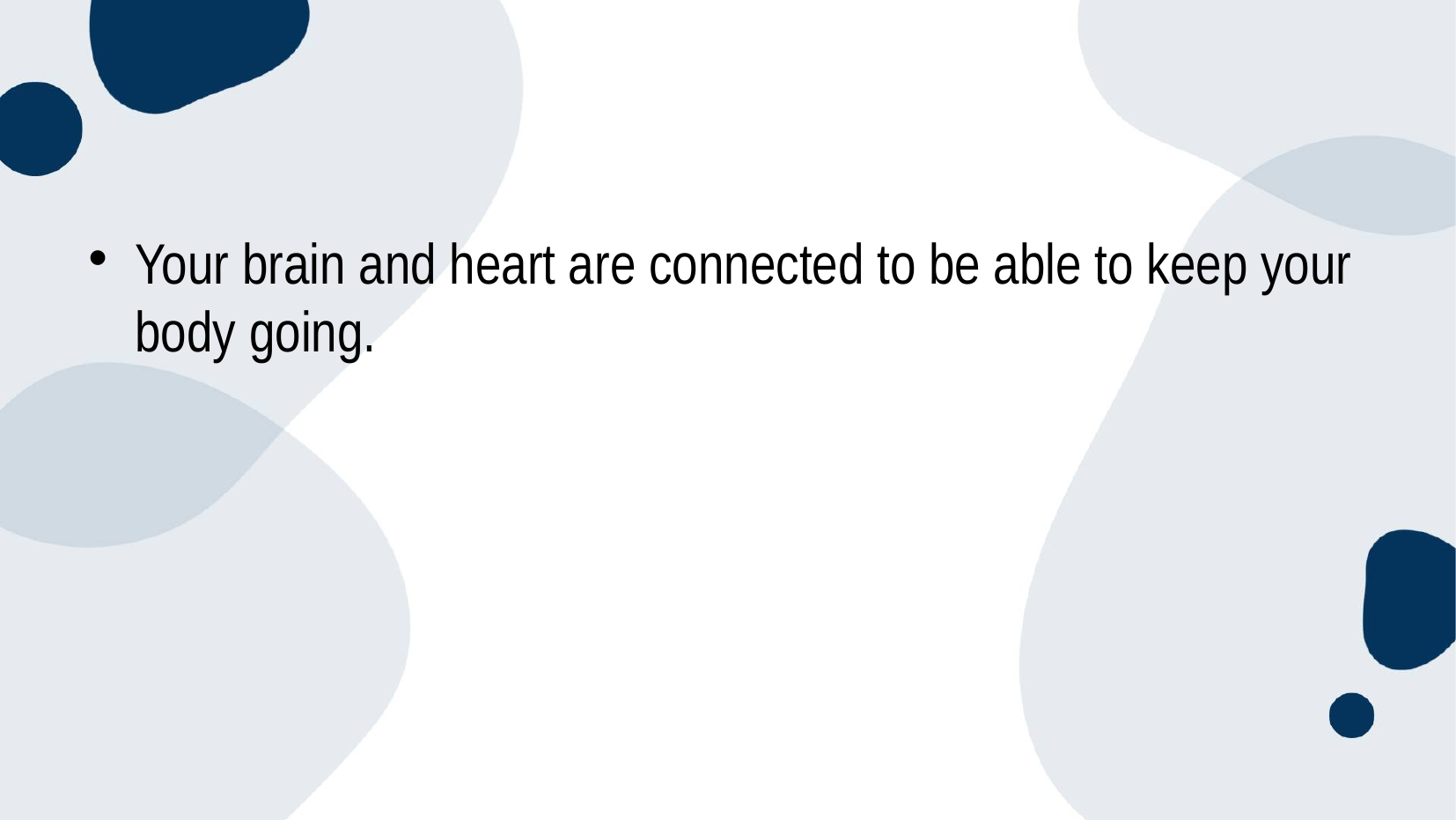

Your brain and heart are connected to be able to keep your body going.